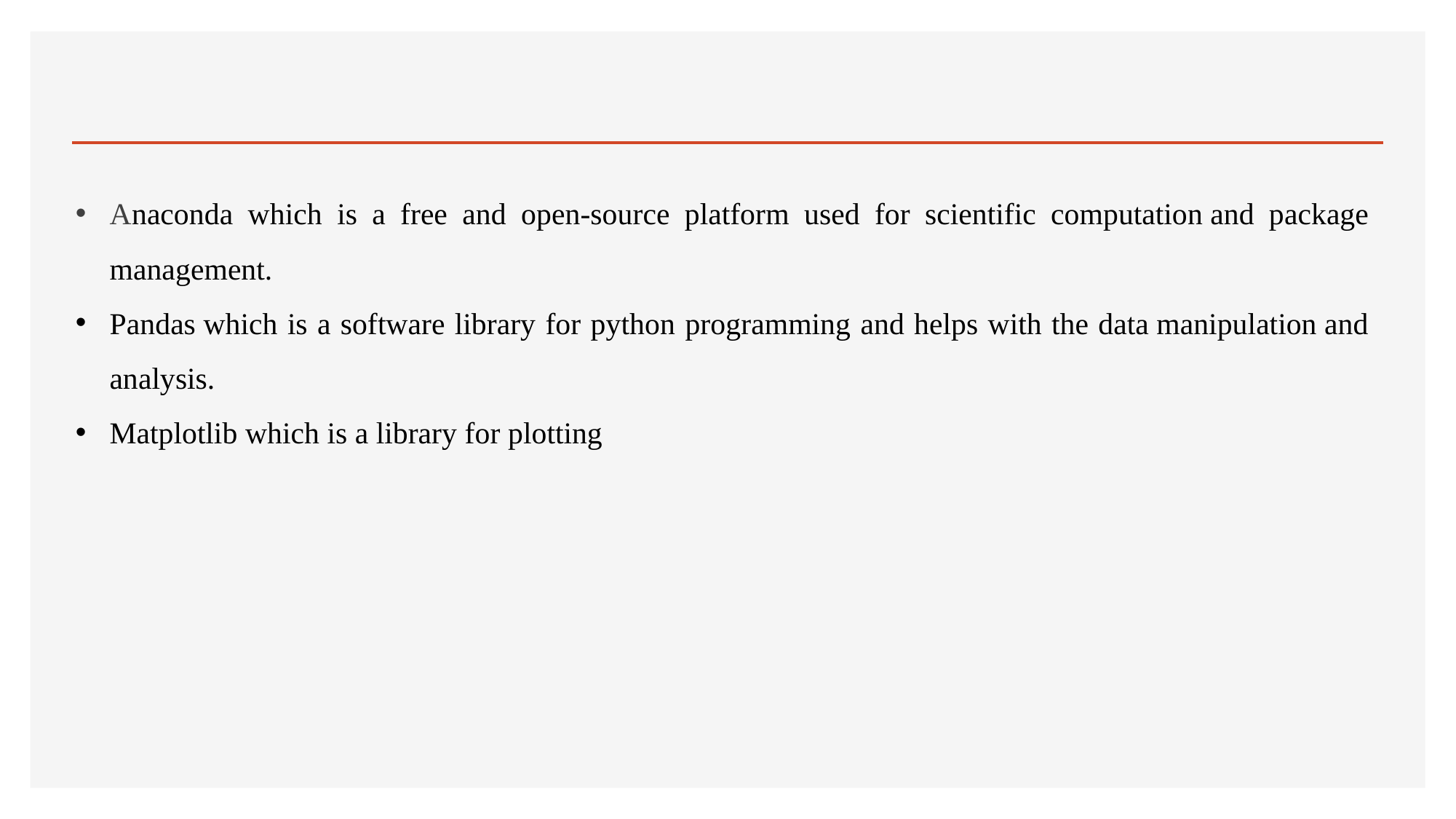

Anaconda which is a free and open-source platform used for scientific computation and package management.
Pandas which is a software library for python programming and helps with the data manipulation and analysis.
Matplotlib which is a library for plotting